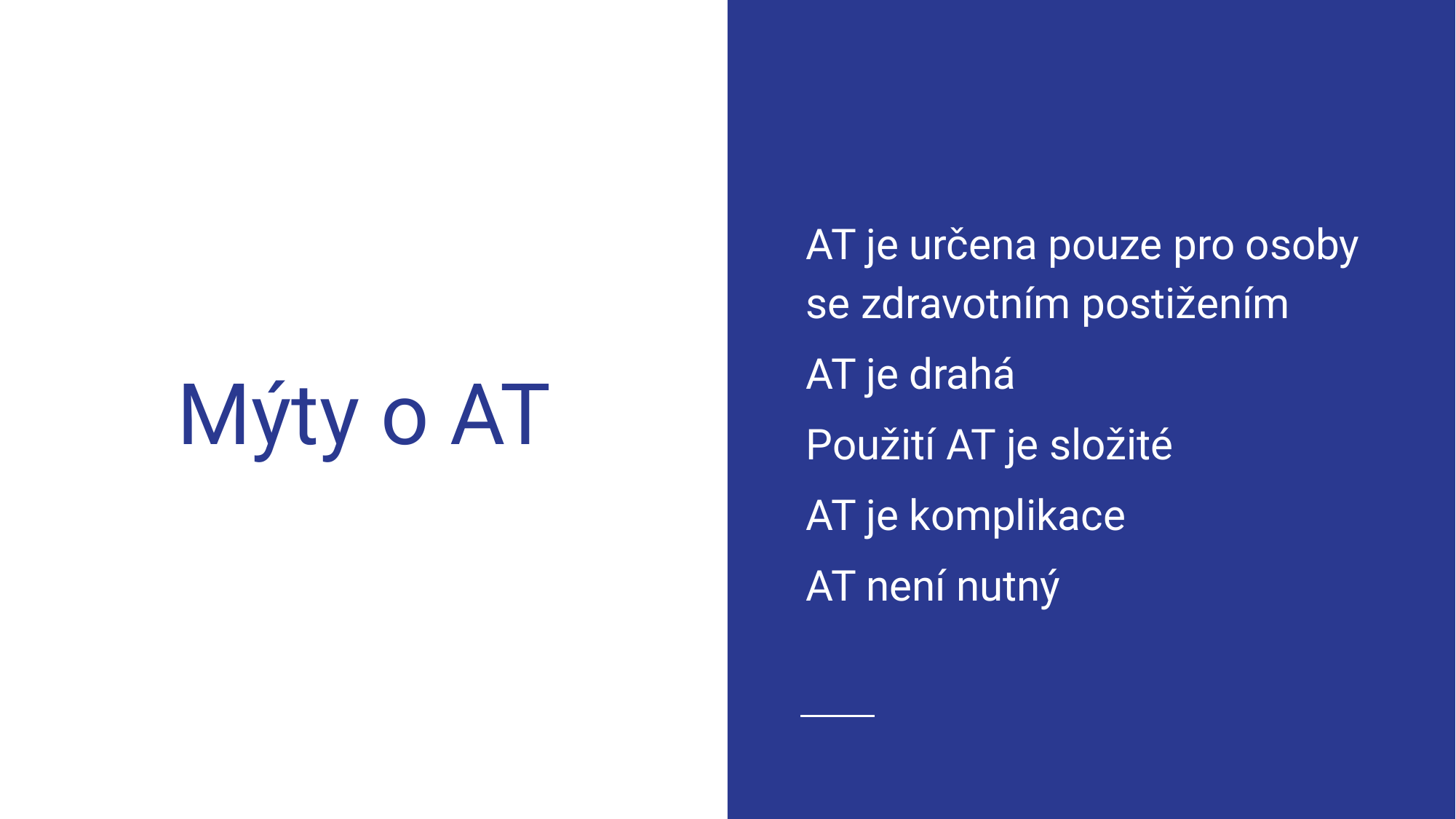

AT je určena pouze pro osoby se zdravotním postižením
AT je drahá
Použití AT je složité
AT je komplikace
AT není nutný
# Mýty o AT